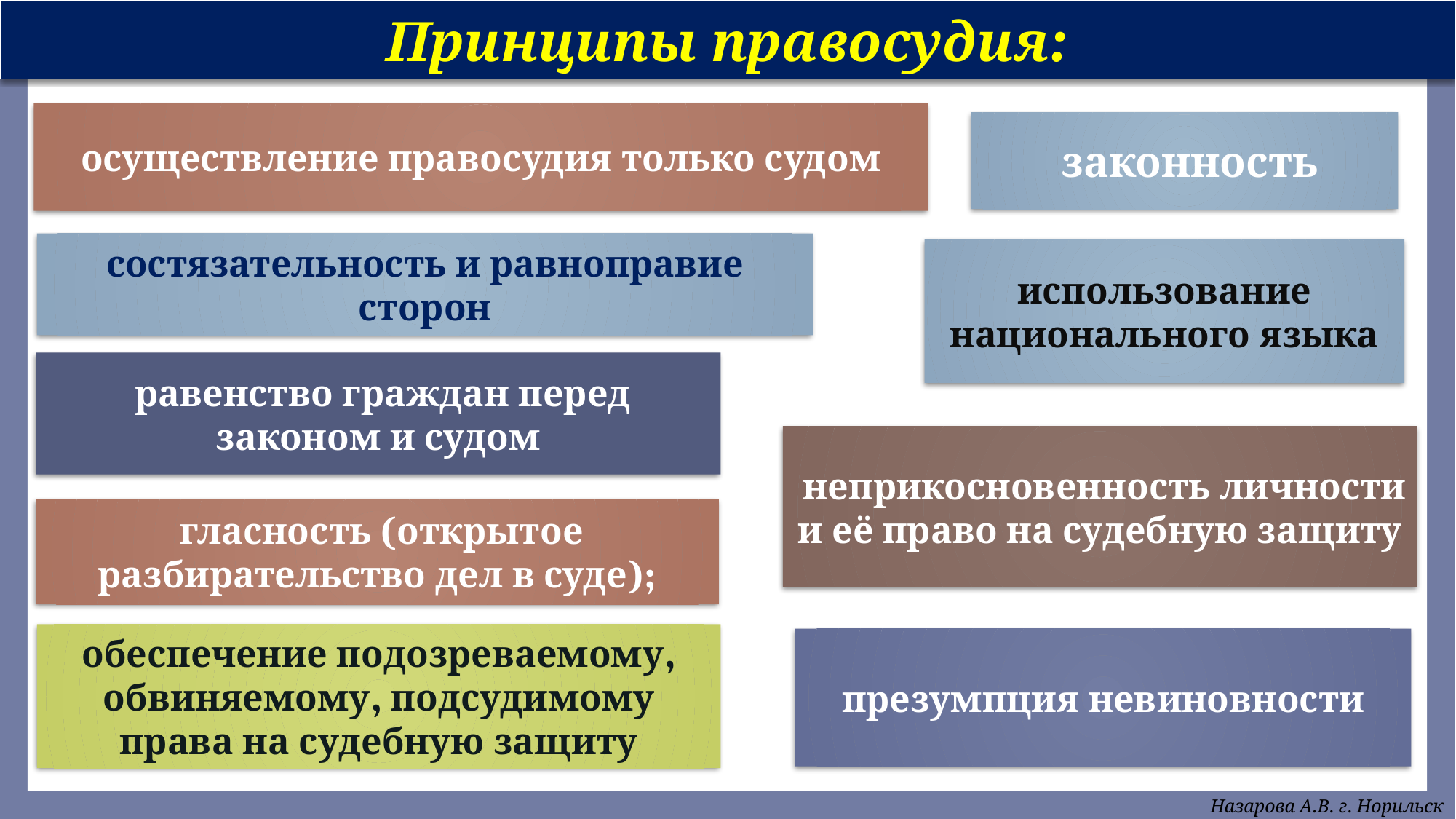

Принципы правосудия:
осуществление правосудия только судом
 законность
состязательность и равноправие сторон
использование национального языка
 равенство граждан перед законом и судом
 неприкосновенность личности и её право на судебную защиту
 гласность (открытое разбирательство дел в суде);
обеспечение подозреваемому, обвиняемому, подсудимому права на судебную защиту
презумпция невиновности
Назарова А.В. г. Норильск